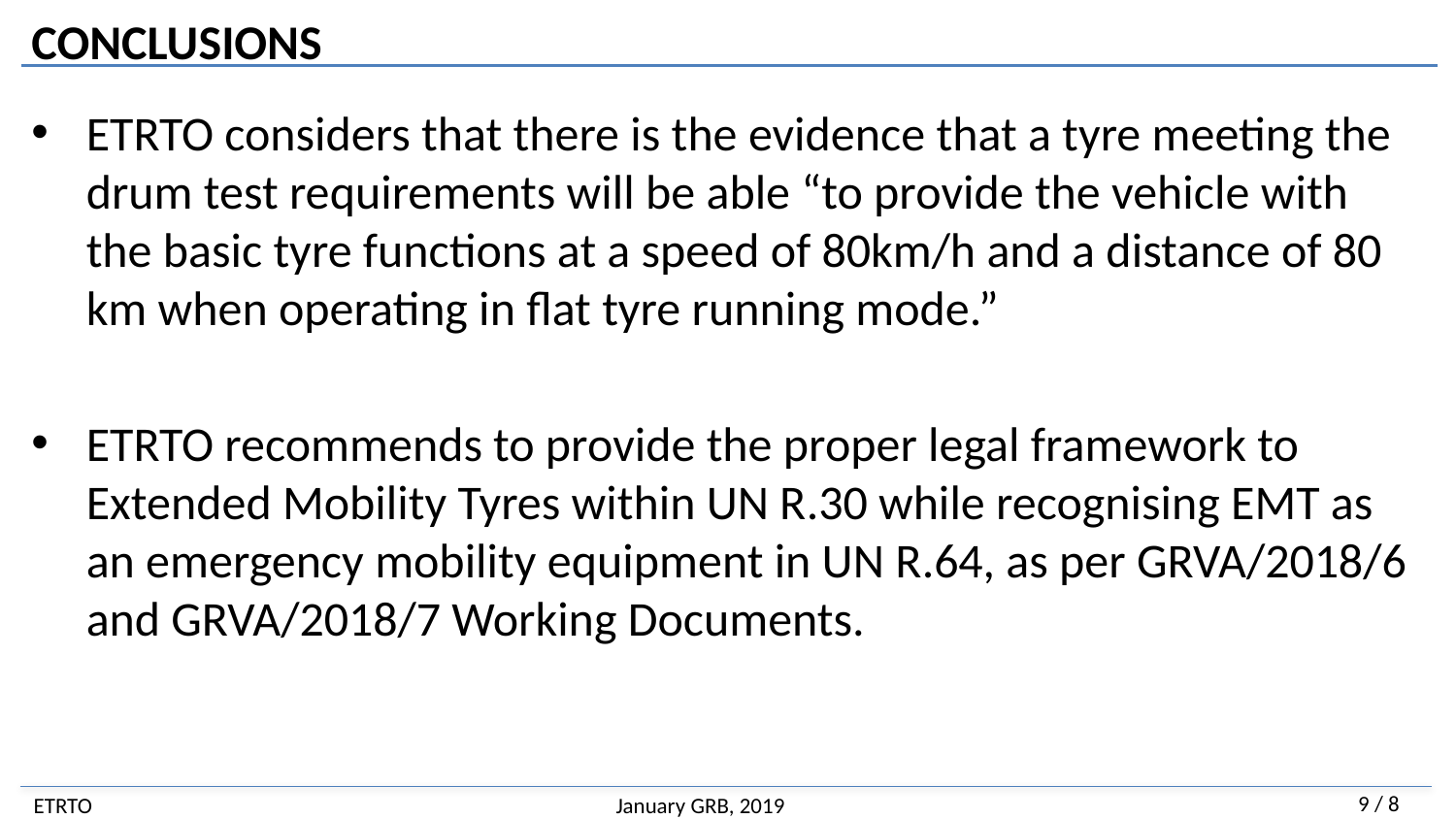

# CONCLUSIONS
ETRTO considers that there is the evidence that a tyre meeting the drum test requirements will be able “to provide the vehicle with the basic tyre functions at a speed of 80km/h and a distance of 80 km when operating in flat tyre running mode.”

ETRTO recommends to provide the proper legal framework to Extended Mobility Tyres within UN R.30 while recognising EMT as an emergency mobility equipment in UN R.64, as per GRVA/2018/6 and GRVA/2018/7 Working Documents.